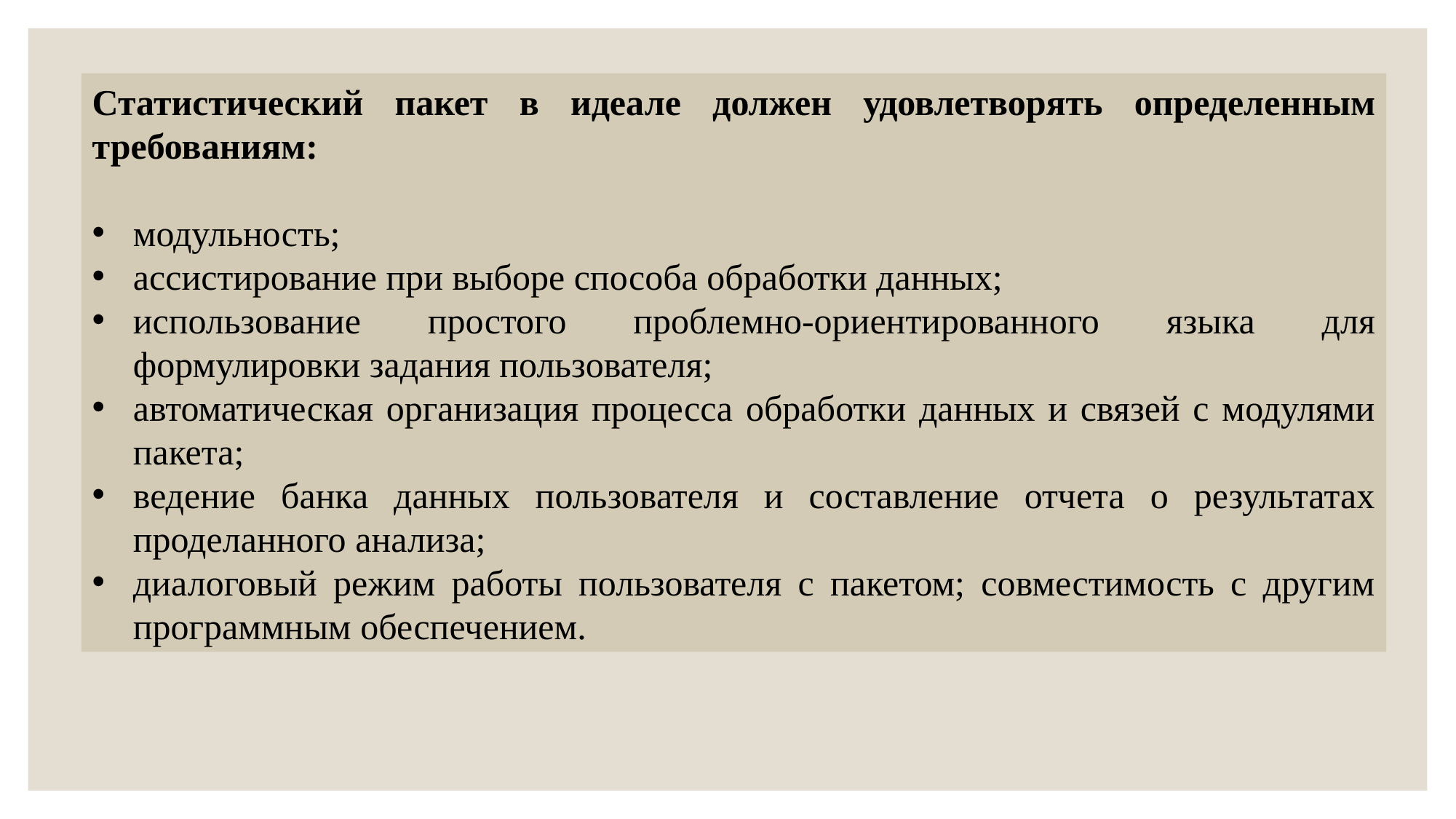

Статистический пакет в идеале должен удовлетворять определенным требованиям:

модульность;
ассистирование при выборе способа обработки данных;
использование простого проблемно-ориентированного языка для формулировки задания пользователя;
автоматическая организация процесса обработки данных и связей с модулями пакета;
ведение банка данных пользователя и составление отчета о результатах проделанного анализа;
диалоговый режим работы пользователя с пакетом; совместимость с другим программным обеспечением.